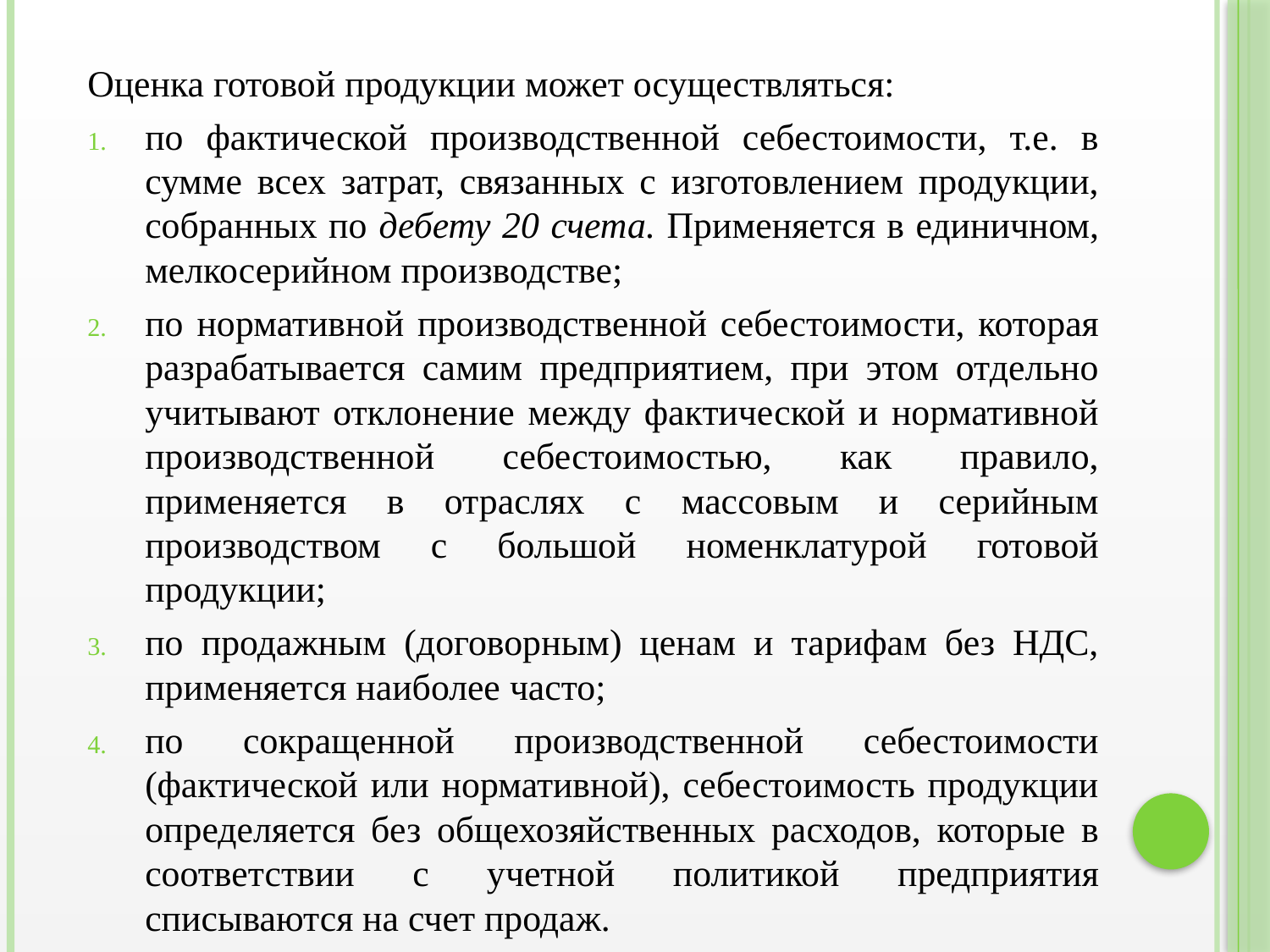

Оценка готовой продукции может осуществляться:
по фактической производственной себестоимости, т.е. в сумме всех затрат, связанных с изготовлением продукции, собранных по дебету 20 счета. Применяется в единичном, мелкосерийном производстве;
по нормативной производственной себестоимости, которая разрабатывается самим предприятием, при этом отдельно учитывают отклонение между фактической и нормативной производственной себестоимостью, как правило, применяется в отраслях с массовым и серийным производством с большой номенклатурой готовой продукции;
по продажным (договорным) ценам и тарифам без НДС, применяется наиболее часто;
по сокращенной производственной себестоимости (фактической или нормативной), себестоимость продукции определяется без общехозяйственных расходов, которые в соответствии с учетной политикой предприятия списываются на счет продаж.